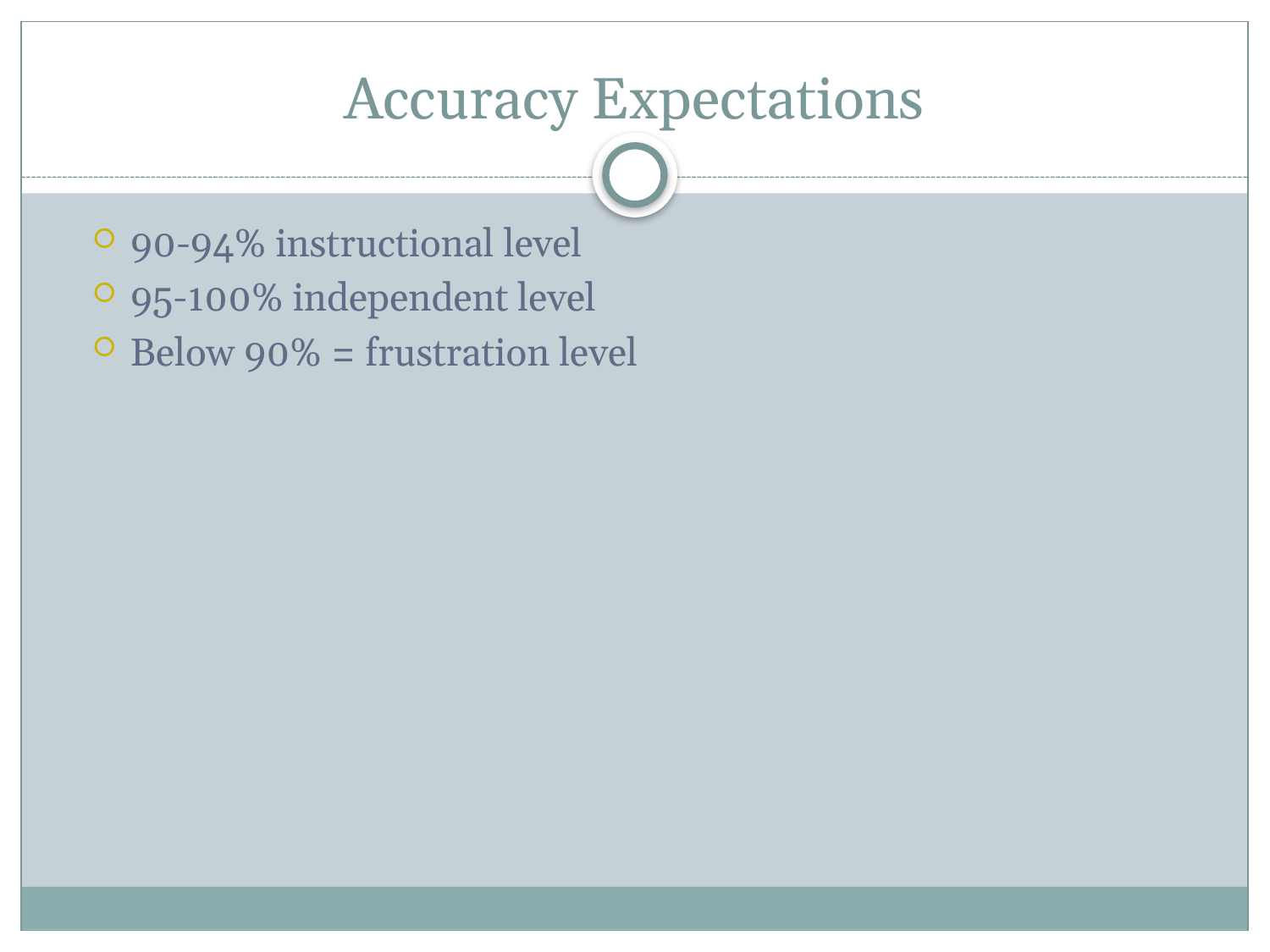

# Accuracy Expectations
90-94% instructional level
95-100% independent level
Below 90% = frustration level